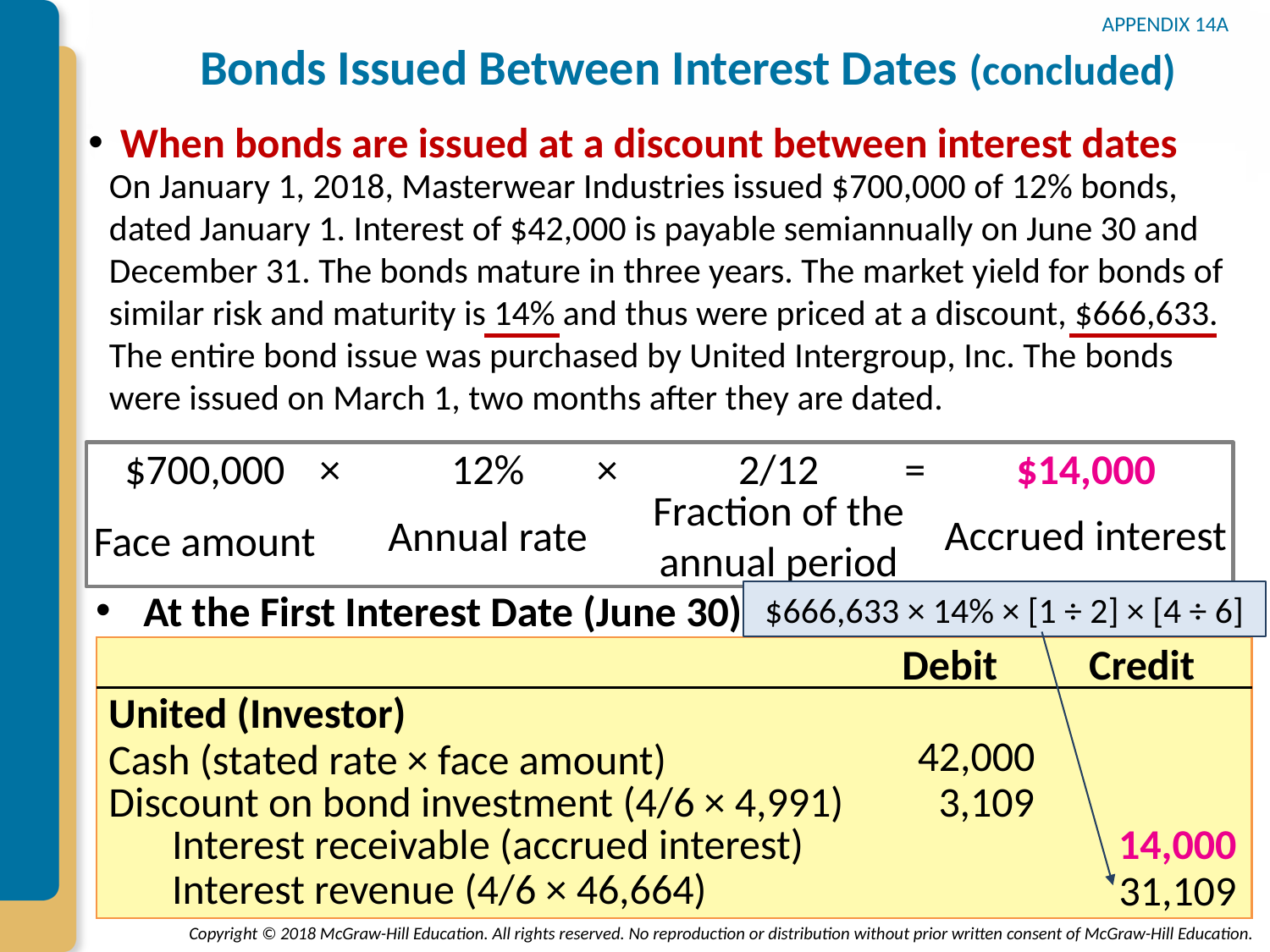

APPENDIX 14A
# Bonds Issued Between Interest Dates (concluded)
When bonds are issued at a discount between interest dates
On January 1, 2018, Masterwear Industries issued $700,000 of 12% bonds, dated January 1. Interest of $42,000 is payable semiannually on June 30 and December 31. The bonds mature in three years. The market yield for bonds of similar risk and maturity is 14% and thus were priced at a discount, $666,633. The entire bond issue was purchased by United Intergroup, Inc. The bonds were issued on March 1, two months after they are dated.
$700,000
×
12%
×
2/12
=
$14,000

Fraction of the annual period
Accrued interest
Annual rate
Face amount
At the First Interest Date (June 30)
$666,633 × 14% × [1 ÷ 2] × [4 ÷ 6]
Debit
Credit

United (Investor)
42,000
Cash (stated rate × face amount)
Discount on bond investment (4/6 × 4,991)
3,109
Interest receivable (accrued interest)
14,000
Interest revenue (4/6 × 46,664)
31,109